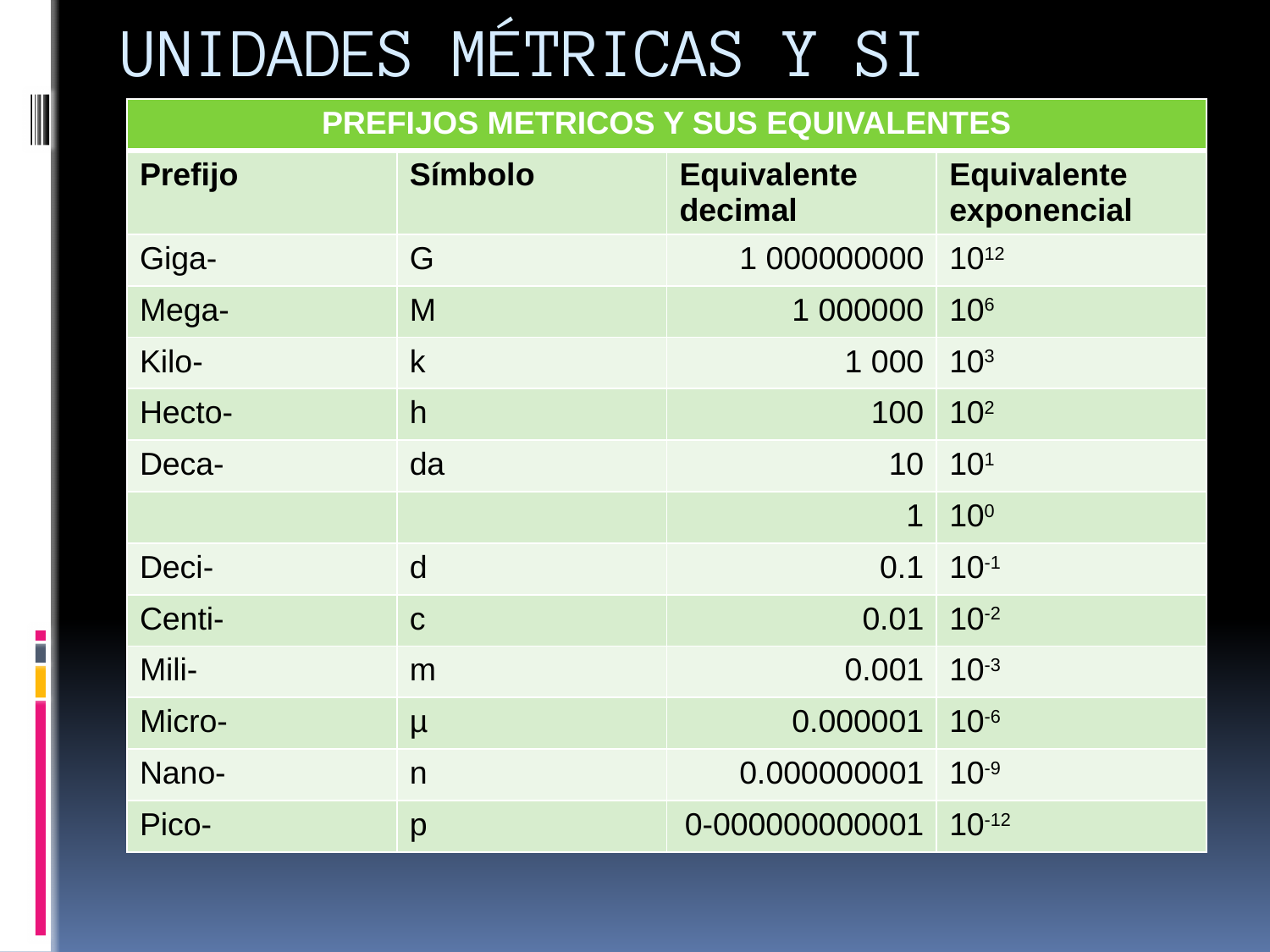

# UNIDADES MÉTRICAS Y SI
| PREFIJOS METRICOS Y SUS EQUIVALENTES |  |  |  |
| --- | --- | --- | --- |
| Prefijo | Símbolo | Equivalente decimal | Equivalente exponencial |
| Giga- | G | 1 000000000 | 1012 |
| Mega- | M | 1 000000 | 106 |
| Kilo- | k | 1 000 | 103 |
| Hecto- | h | 100 | 102 |
| Deca- | da | 10 | 101 |
|  |  | 1 | 100 |
| Deci- | d | 0.1 | 10-1 |
| Centi- | c | 0.01 | 10-2 |
| Mili- | m | 0.001 | 10-3 |
| Micro- | µ | 0.000001 | 10-6 |
| Nano- | n | 0.000000001 | 10-9 |
| Pico- | p | 0-000000000001 | 10-12 |